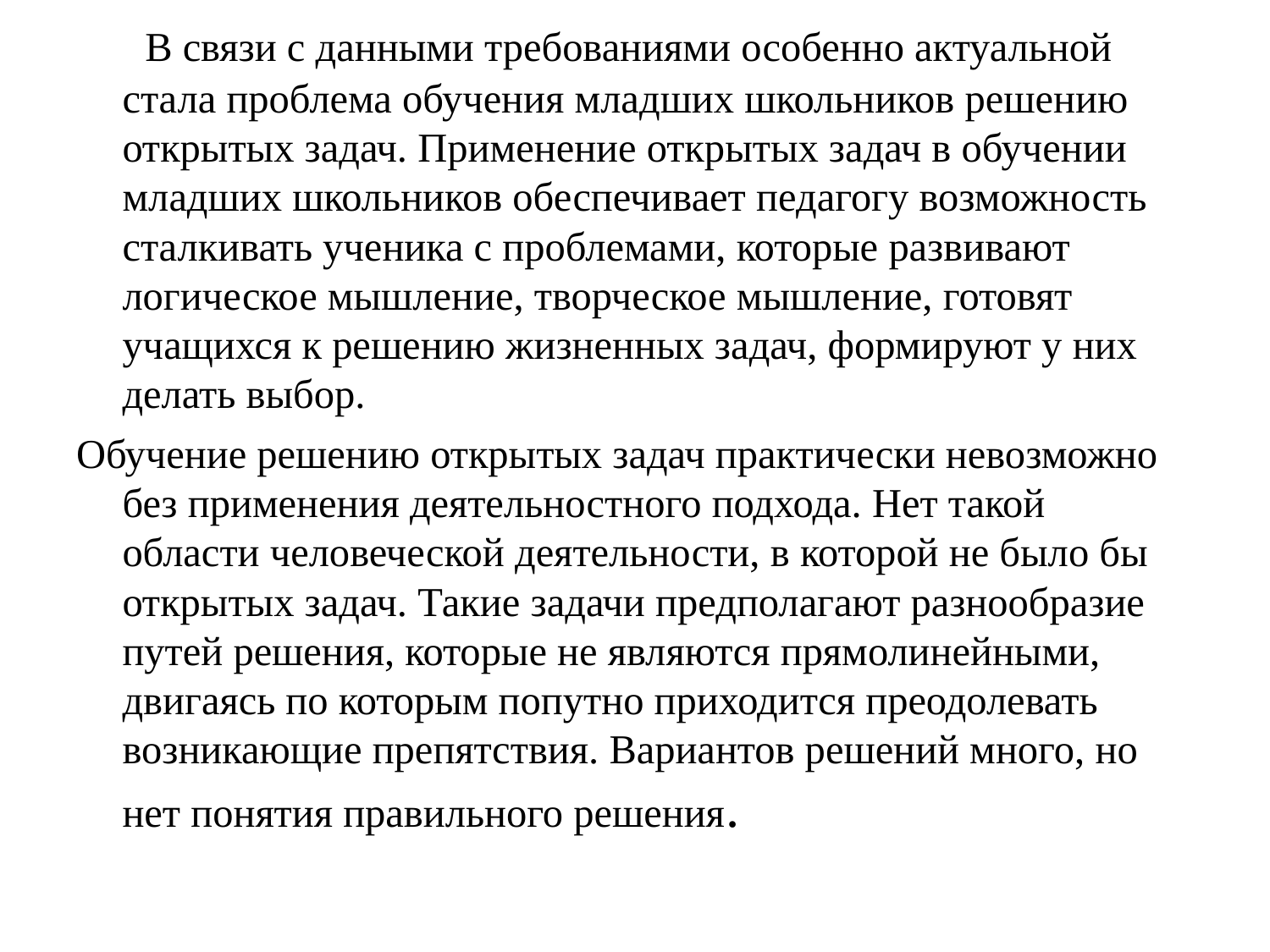

В связи с данными требованиями особенно актуальной стала проблема обучения младших школьников решению открытых задач. Применение открытых задач в обучении младших школьников обеспечивает педагогу возможность сталкивать ученика с проблемами, которые развивают логическое мышление, творческое мышление, готовят учащихся к решению жизненных задач, формируют у них делать выбор.
Обучение решению открытых задач практически невозможно без применения деятельностного подхода. Нет такой области человеческой деятельности, в которой не было бы открытых задач. Такие задачи предполагают разнообразие путей решения, которые не являются прямолинейными, двигаясь по которым попутно приходится преодолевать возникающие препятствия. Вариантов решений много, но нет понятия правильного решения.